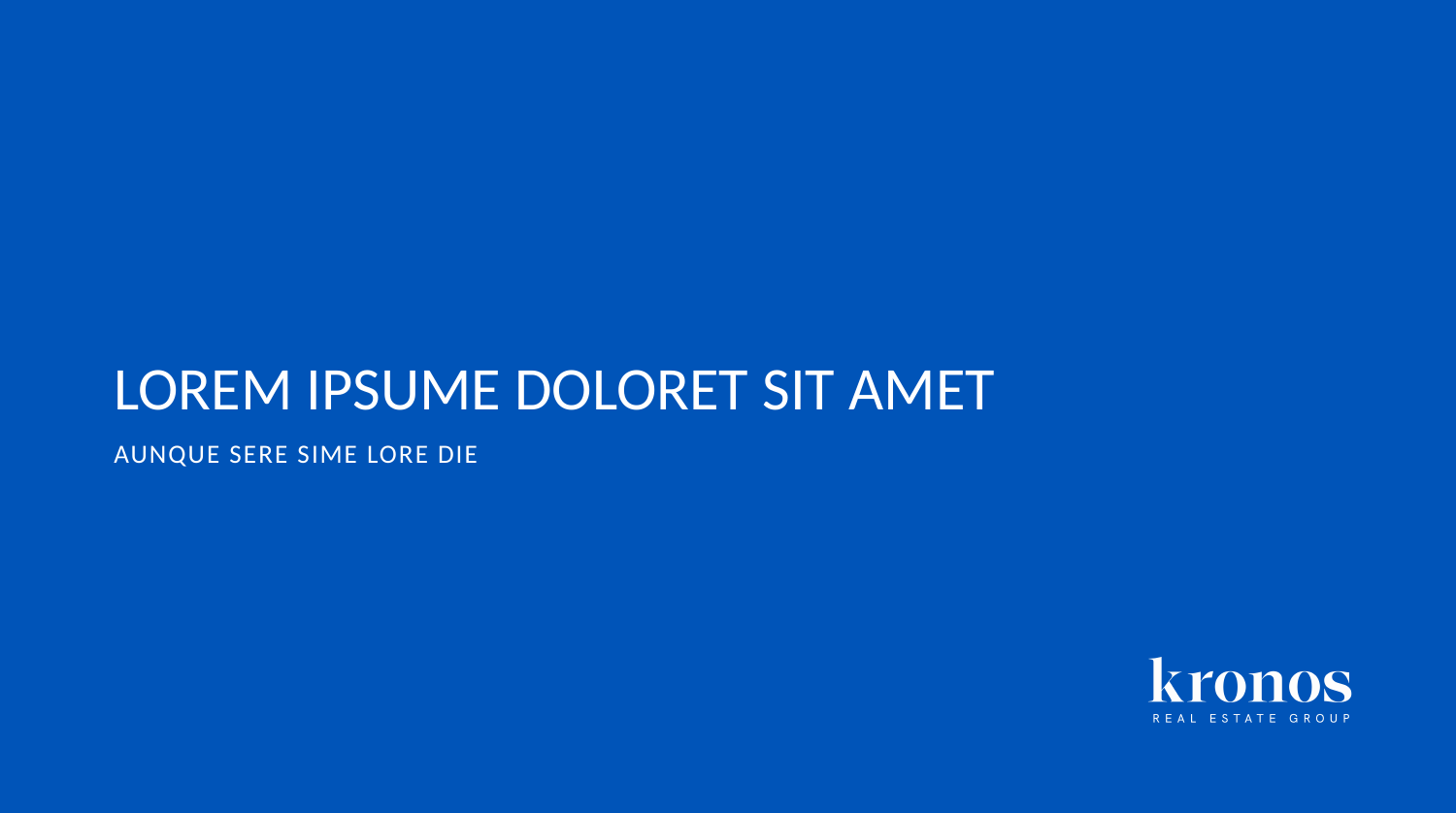

# LOREM IPSUME DOLORET SIT AMET
AUNQUE SERE SIME LORE DIE